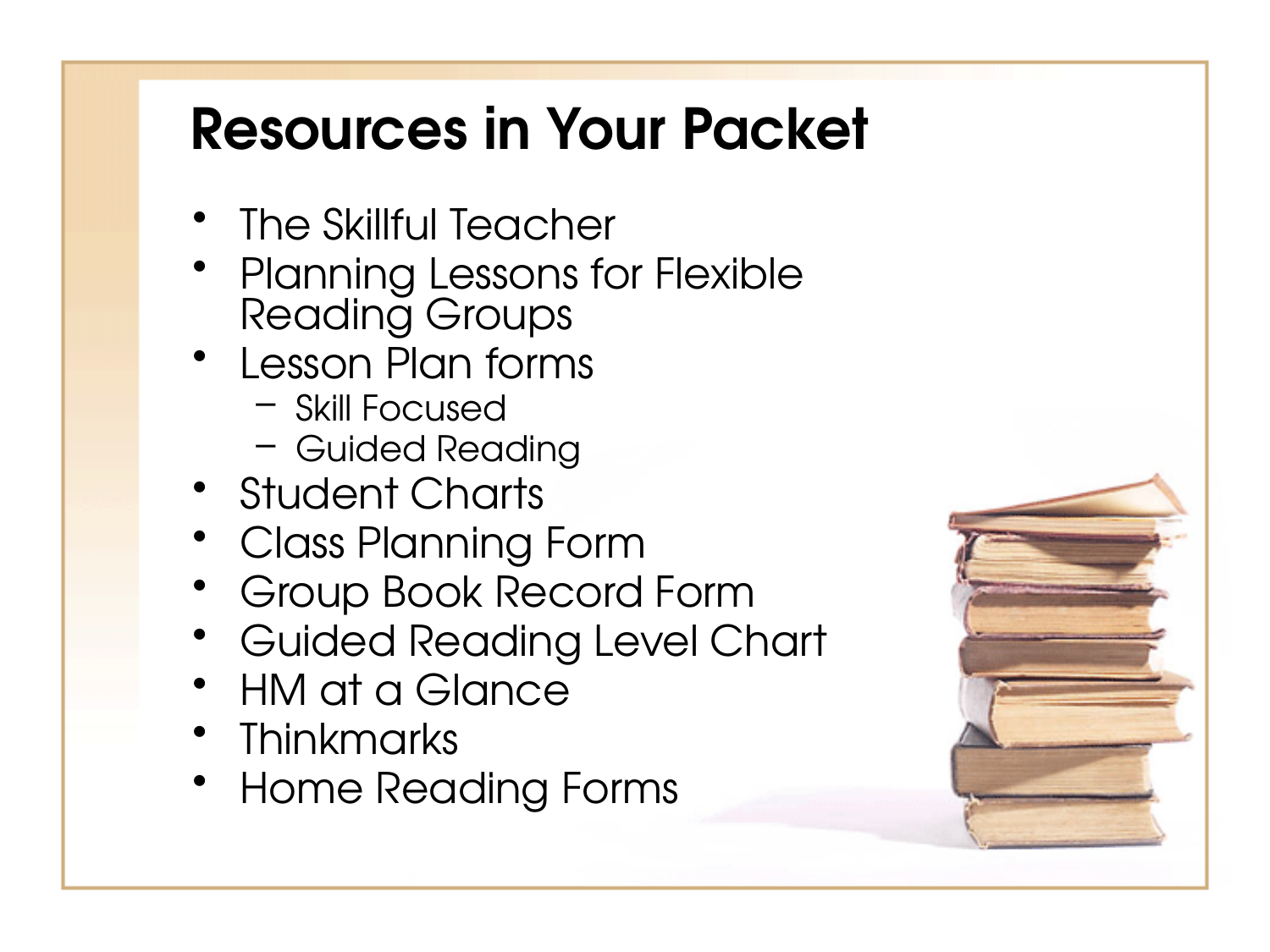

# Resources in Your Packet
The Skillful Teacher
Planning Lessons for Flexible Reading Groups
Lesson Plan forms
Skill Focused
Guided Reading
Student Charts
Class Planning Form
Group Book Record Form
Guided Reading Level Chart
HM at a Glance
Thinkmarks
Home Reading Forms